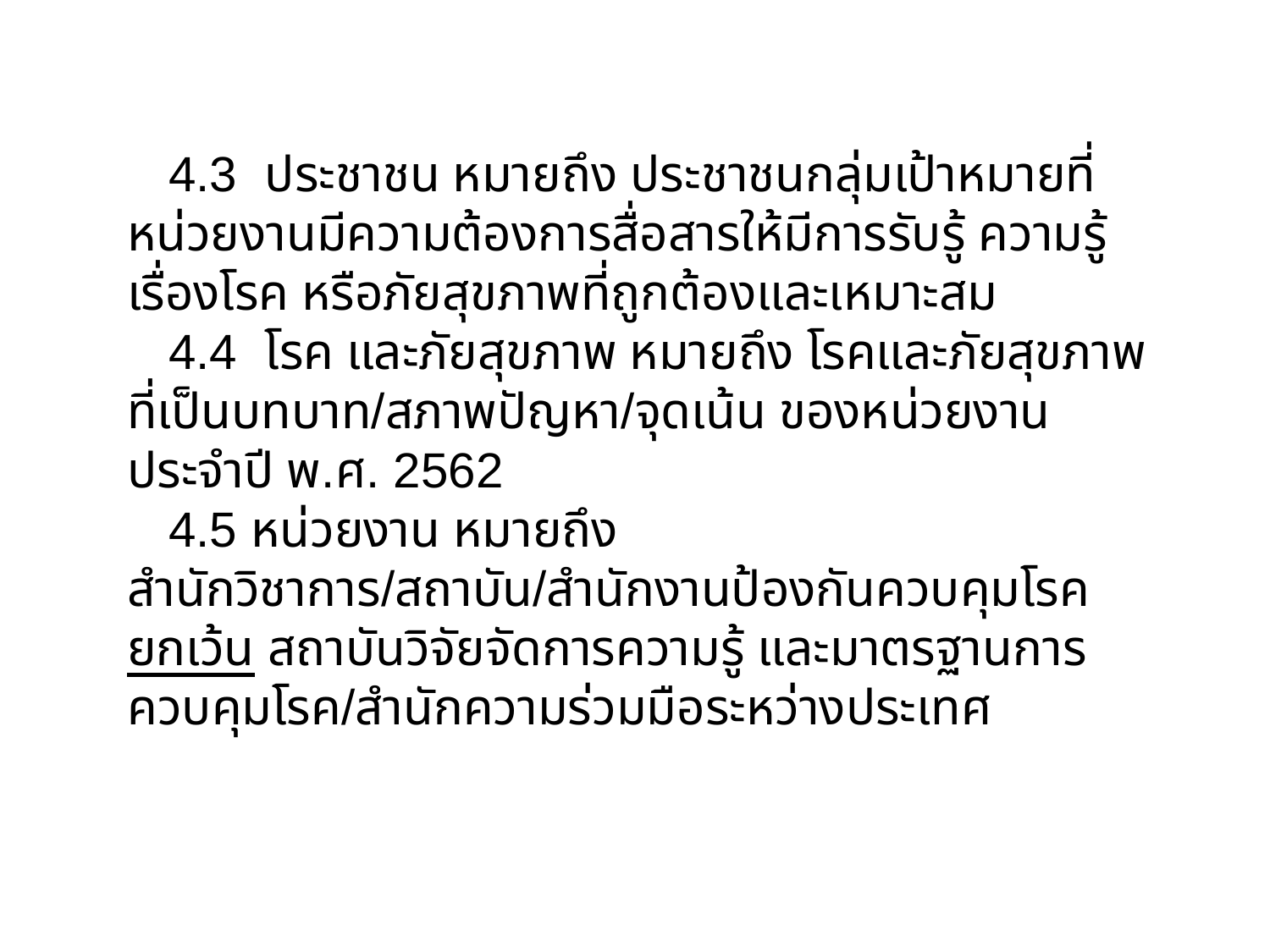

4.3  ประชาชน หมายถึง ประชาชนกลุ่มเป้าหมายที่หน่วยงานมีความต้องการสื่อสารให้มีการรับรู้ ความรู้ เรื่องโรค หรือภัยสุขภาพที่ถูกต้องและเหมาะสม
   4.4  โรค และภัยสุขภาพ หมายถึง โรคและภัยสุขภาพ ที่เป็นบทบาท/สภาพปัญหา/จุดเน้น ของหน่วยงาน ประจำปี พ.ศ. 2562
   4.5 หน่วยงาน หมายถึง สำนักวิชาการ/สถาบัน/สำนักงานป้องกันควบคุมโรค ยกเว้น สถาบันวิจัยจัดการความรู้ และมาตรฐานการควบคุมโรค/สำนักความร่วมมือระหว่างประเทศ